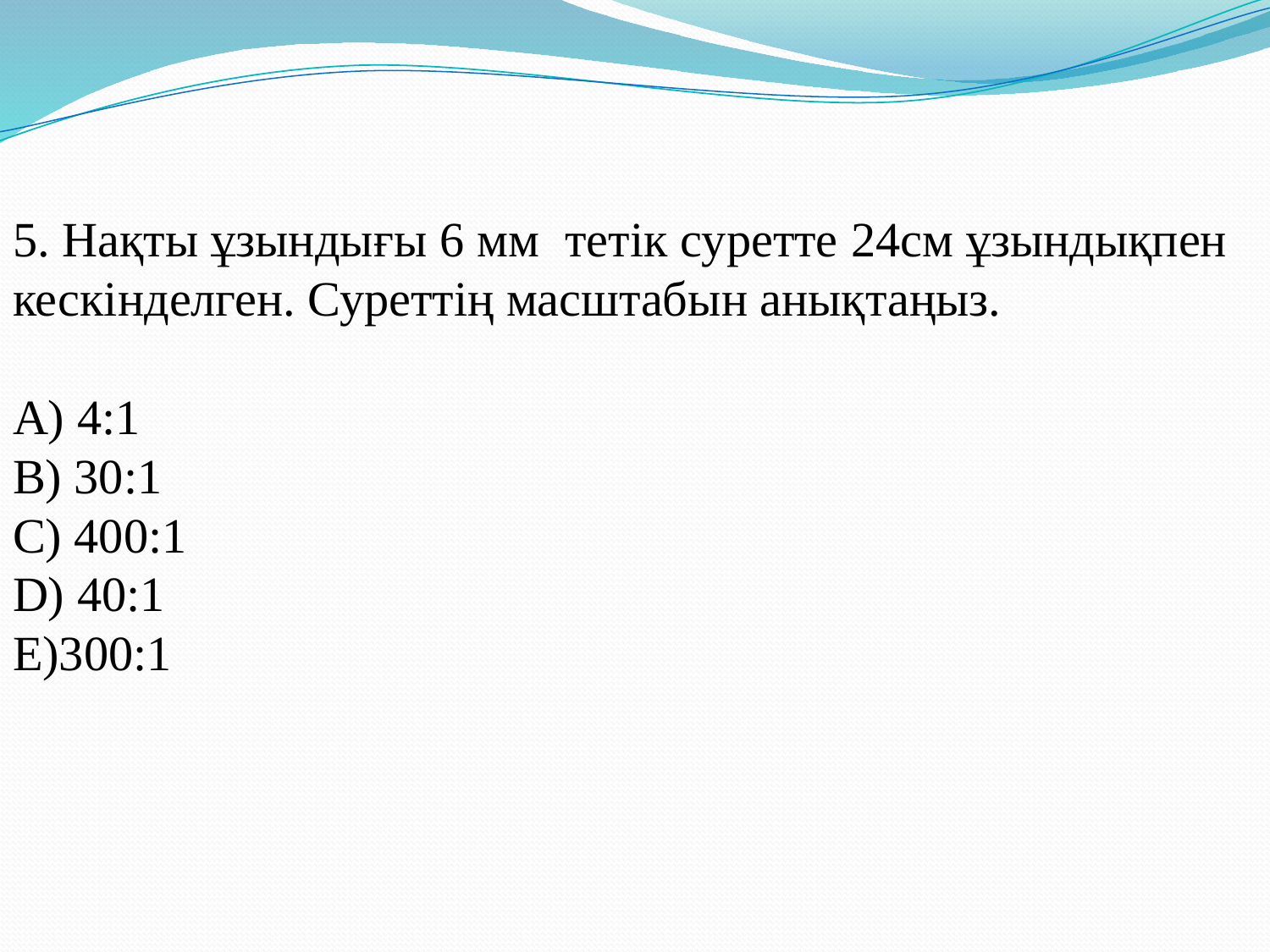

5. Нақты ұзындығы 6 мм  тетік суретте 24см ұзындықпен кескінделген. Суреттің масштабын анықтаңыз.

A) 4:1
B) 30:1
C) 400:1
D) 40:1
E)300:1